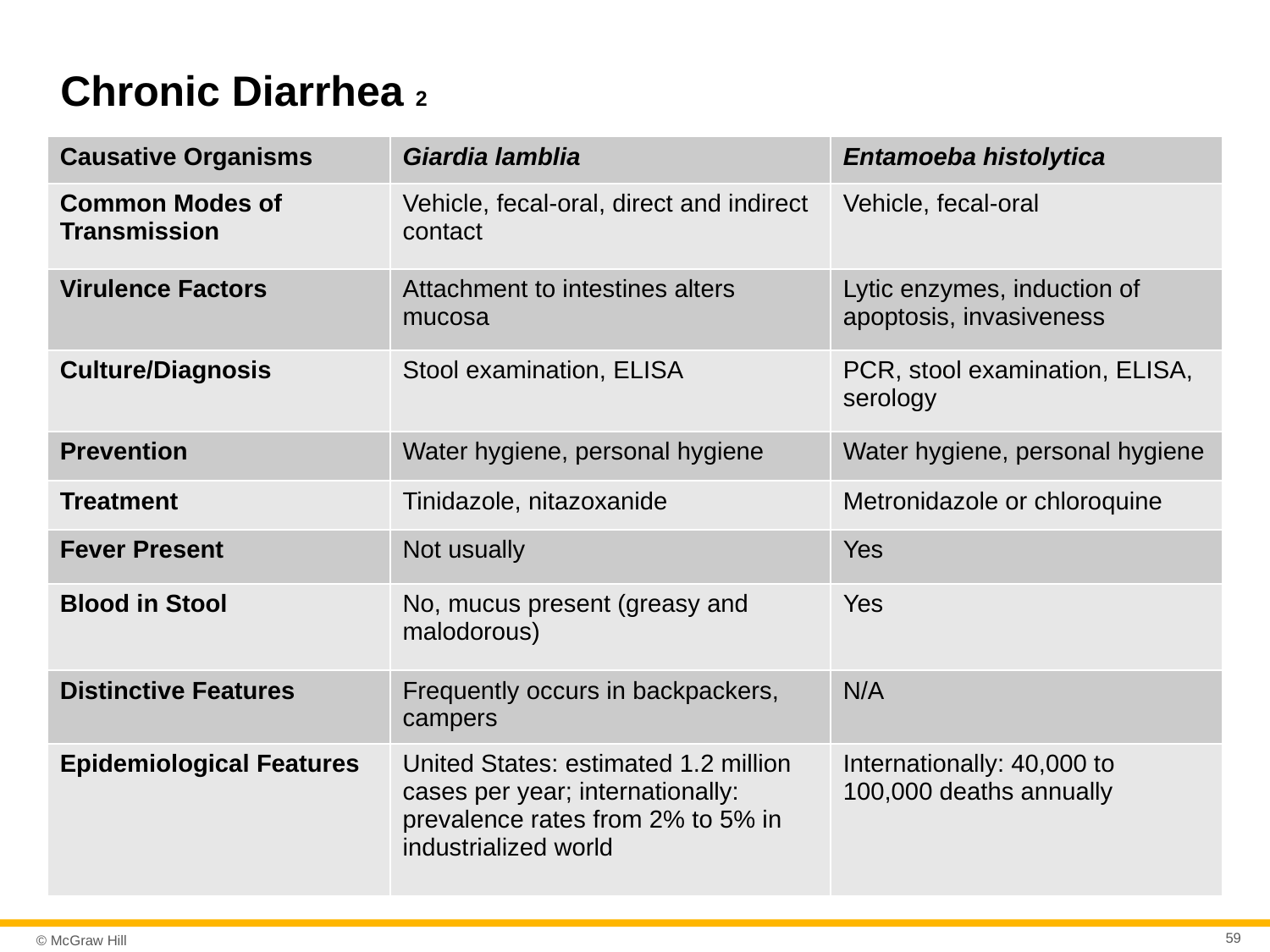

# Chronic Diarrhea 2
| Causative Organisms | Giardia lamblia | Entamoeba histolytica |
| --- | --- | --- |
| Common Modes of Transmission | Vehicle, fecal-oral, direct and indirect contact | Vehicle, fecal-oral |
| Virulence Factors | Attachment to intestines alters mucosa | Lytic enzymes, induction of apoptosis, invasiveness |
| Culture/Diagnosis | Stool examination, ELISA | PCR, stool examination, ELISA, serology |
| Prevention | Water hygiene, personal hygiene | Water hygiene, personal hygiene |
| Treatment | Tinidazole, nitazoxanide | Metronidazole or chloroquine |
| Fever Present | Not usually | Yes |
| Blood in Stool | No, mucus present (greasy and malodorous) | Yes |
| Distinctive Features | Frequently occurs in backpackers, campers | N/A |
| Epidemiological Features | United States: estimated 1.2 million cases per year; internationally: prevalence rates from 2% to 5% in industrialized world | Internationally: 40,000 to 100,000 deaths annually |